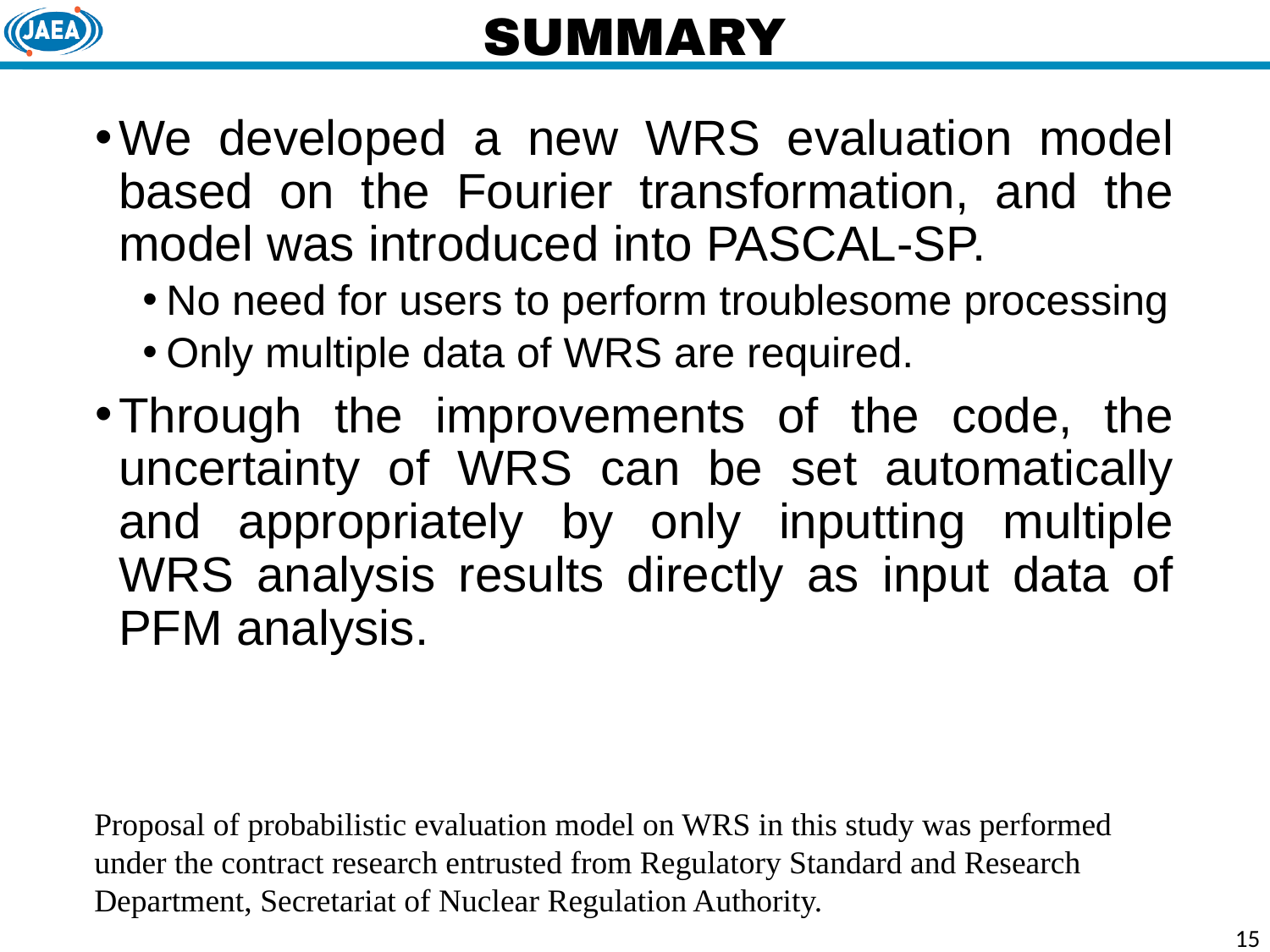

# SUMMARY
We developed a new WRS evaluation model based on the Fourier transformation, and the model was introduced into PASCAL-SP.
No need for users to perform troublesome processing
Only multiple data of WRS are required.
Through the improvements of the code, the uncertainty of WRS can be set automatically and appropriately by only inputting multiple WRS analysis results directly as input data of PFM analysis.
Proposal of probabilistic evaluation model on WRS in this study was performed under the contract research entrusted from Regulatory Standard and Research Department, Secretariat of Nuclear Regulation Authority.
15